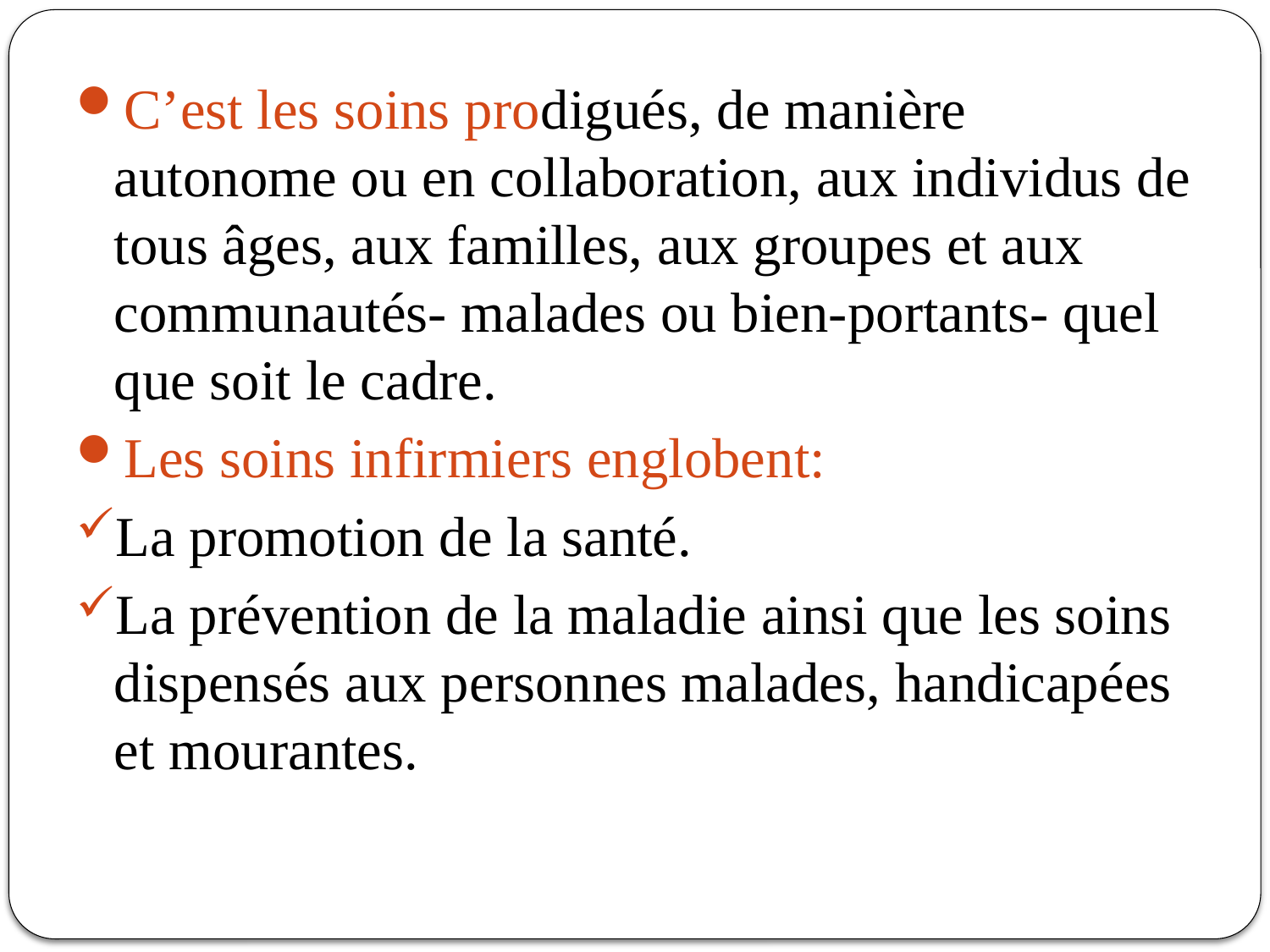

C’est les soins prodigués, de manière autonome ou en collaboration, aux individus de tous âges, aux familles, aux groupes et aux communautés- malades ou bien-portants- quel que soit le cadre.
Les soins infirmiers englobent:
La promotion de la santé.
La prévention de la maladie ainsi que les soins dispensés aux personnes malades, handicapées et mourantes.